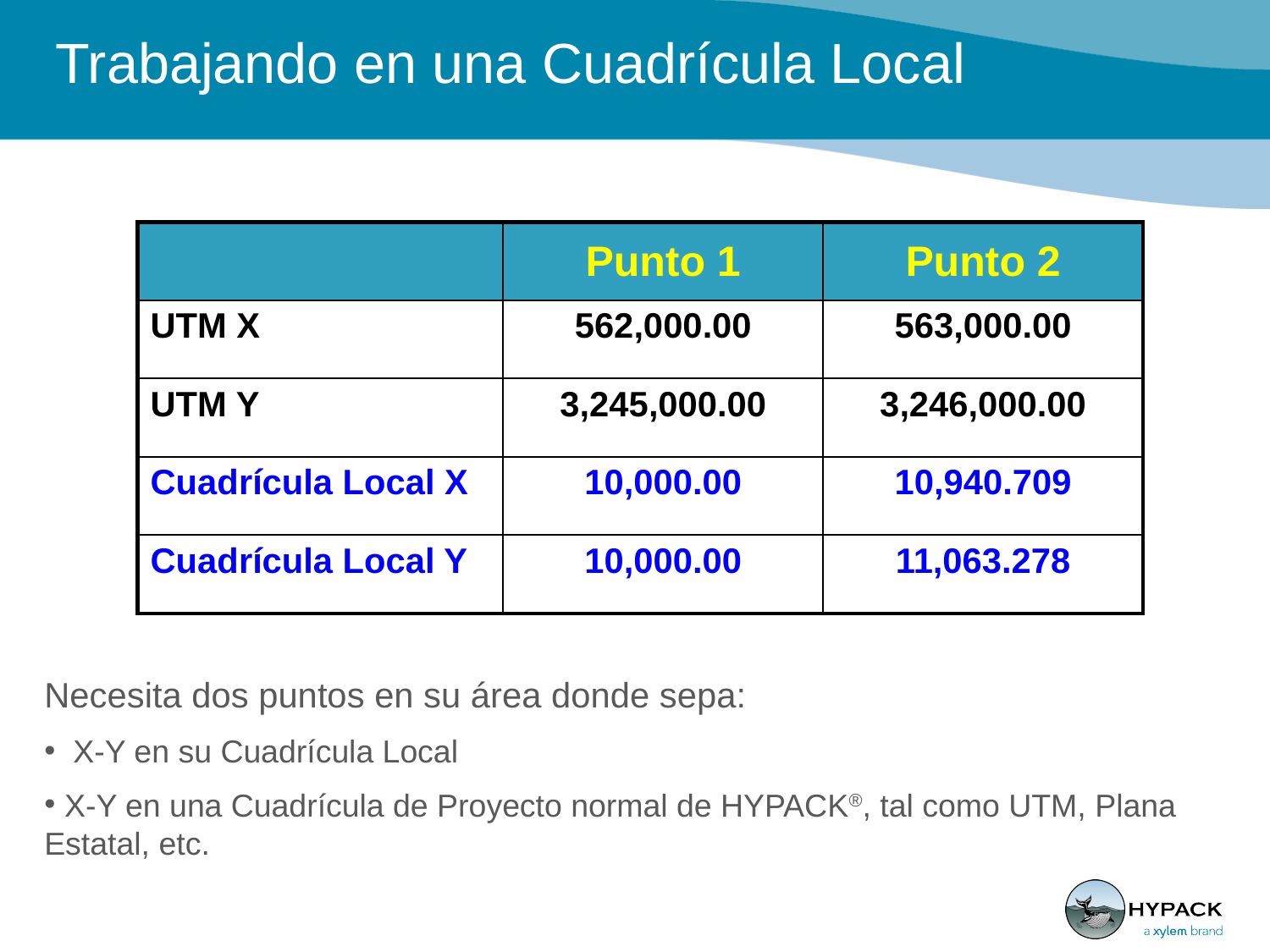

# Trabajando en una Cuadrícula Local
|  | Punto 1 | Punto 2 |
| --- | --- | --- |
| UTM X | 562,000.00 | 563,000.00 |
| UTM Y | 3,245,000.00 | 3,246,000.00 |
| Cuadrícula Local X | 10,000.00 | 10,940.709 |
| Cuadrícula Local Y | 10,000.00 | 11,063.278 |
Necesita dos puntos en su área donde sepa:
  X-Y en su Cuadrícula Local
 X-Y en una Cuadrícula de Proyecto normal de HYPACK®, tal como UTM, Plana Estatal, etc.